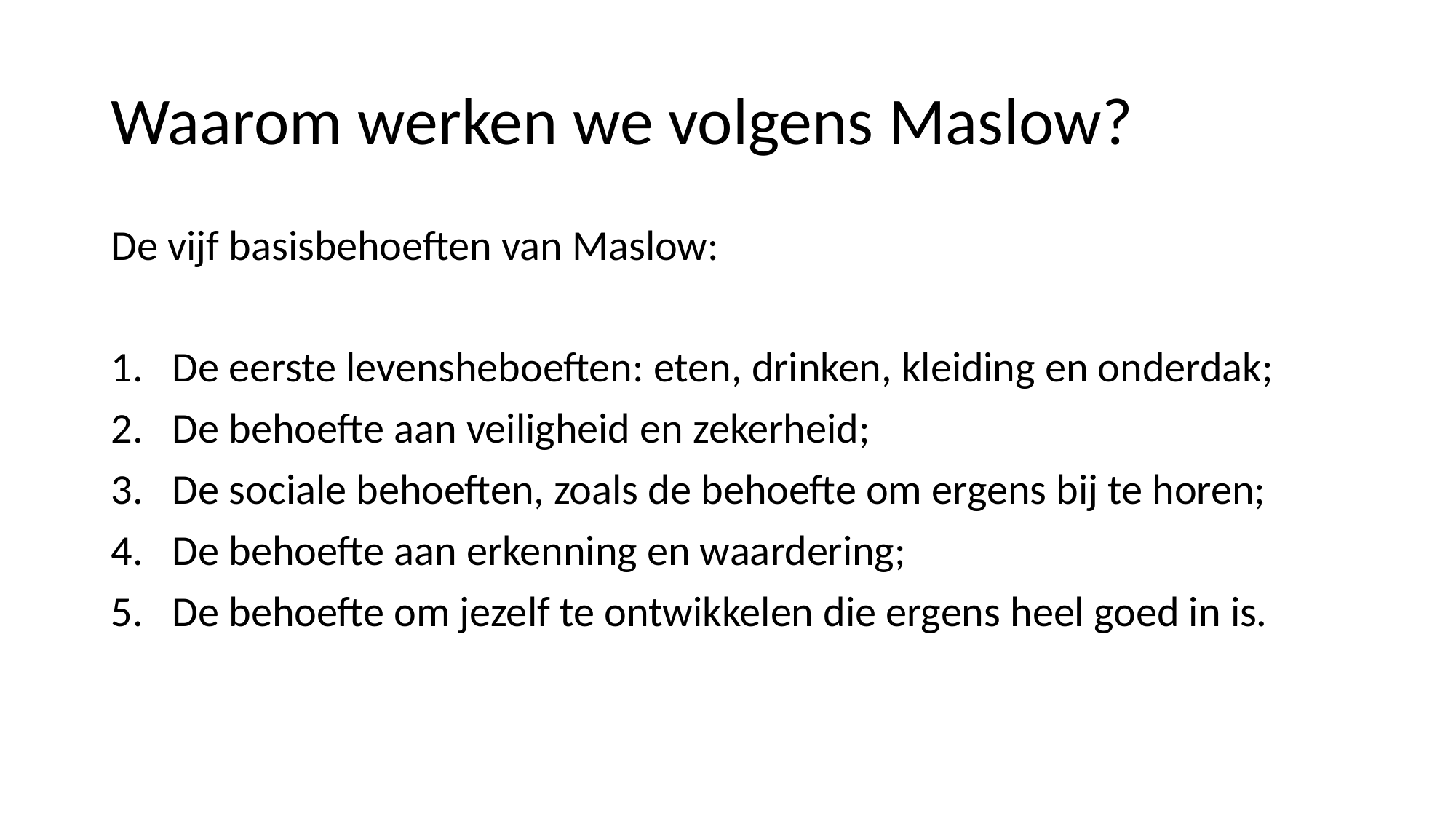

# Waarom werken we volgens Maslow?
De vijf basisbehoeften van Maslow:

De eerste levensheboeften: eten, drinken, kleiding en onderdak;
De behoefte aan veiligheid en zekerheid;
De sociale behoeften, zoals de behoefte om ergens bij te horen;
De behoefte aan erkenning en waardering;
De behoefte om jezelf te ontwikkelen die ergens heel goed in is.